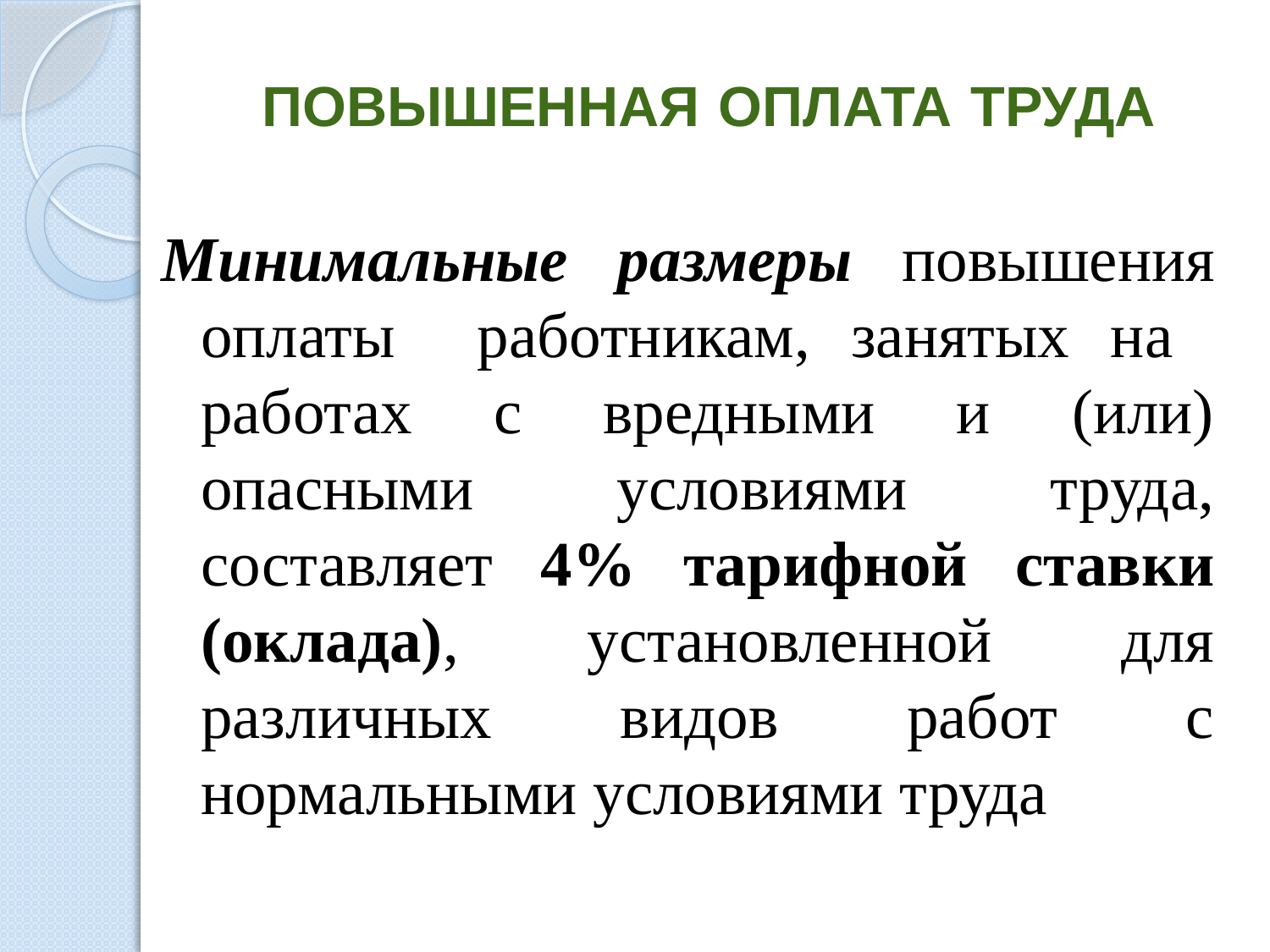

# ПОВЫШЕННАЯ ОПЛАТА ТРУДА
Минимальные размеры повышения оплаты  работникам, занятых на  работах с вредными и (или) опасными условиями труда, составляет 4% тарифной ставки (оклада), установленной для различных видов работ с нормальными условиями труда